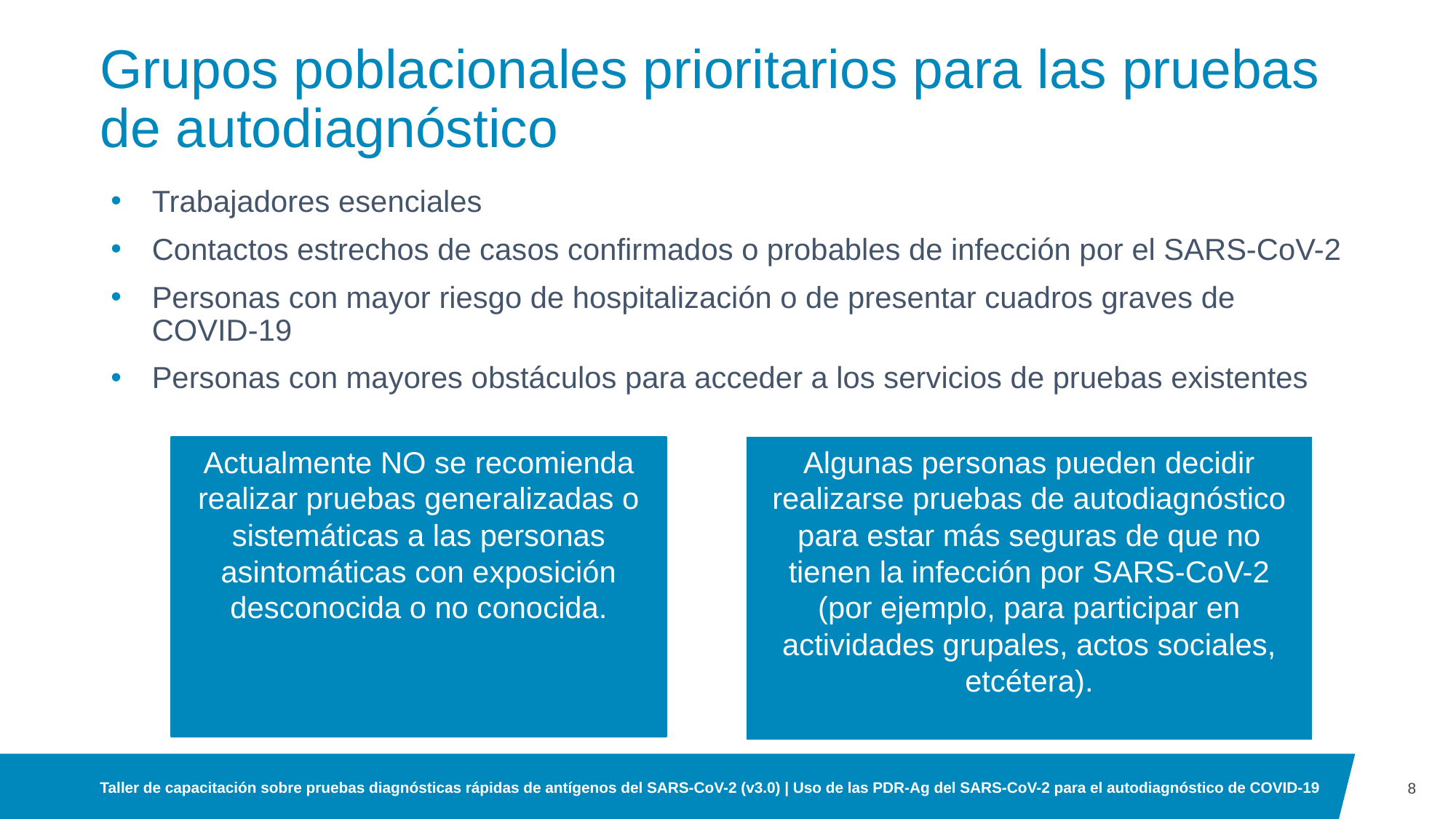

# Grupos poblacionales prioritarios para las pruebas de autodiagnóstico
Trabajadores esenciales
Contactos estrechos de casos confirmados o probables de infección por el SARS-CoV-2
Personas con mayor riesgo de hospitalización o de presentar cuadros graves de COVID-19
Personas con mayores obstáculos para acceder a los servicios de pruebas existentes

Actualmente NO se recomienda realizar pruebas generalizadas o sistemáticas a las personas asintomáticas con exposición desconocida o no conocida.

Algunas personas pueden decidir realizarse pruebas de autodiagnóstico para estar más seguras de que no tienen la infección por SARS-CoV-2 (por ejemplo, para participar en actividades grupales, actos sociales, etcétera).

8
Taller de capacitación sobre pruebas diagnósticas rápidas de antígenos del SARS-CoV-2 (v3.0) | Uso de las PDR-Ag del SARS-CoV-2 para el autodiagnóstico de COVID-19